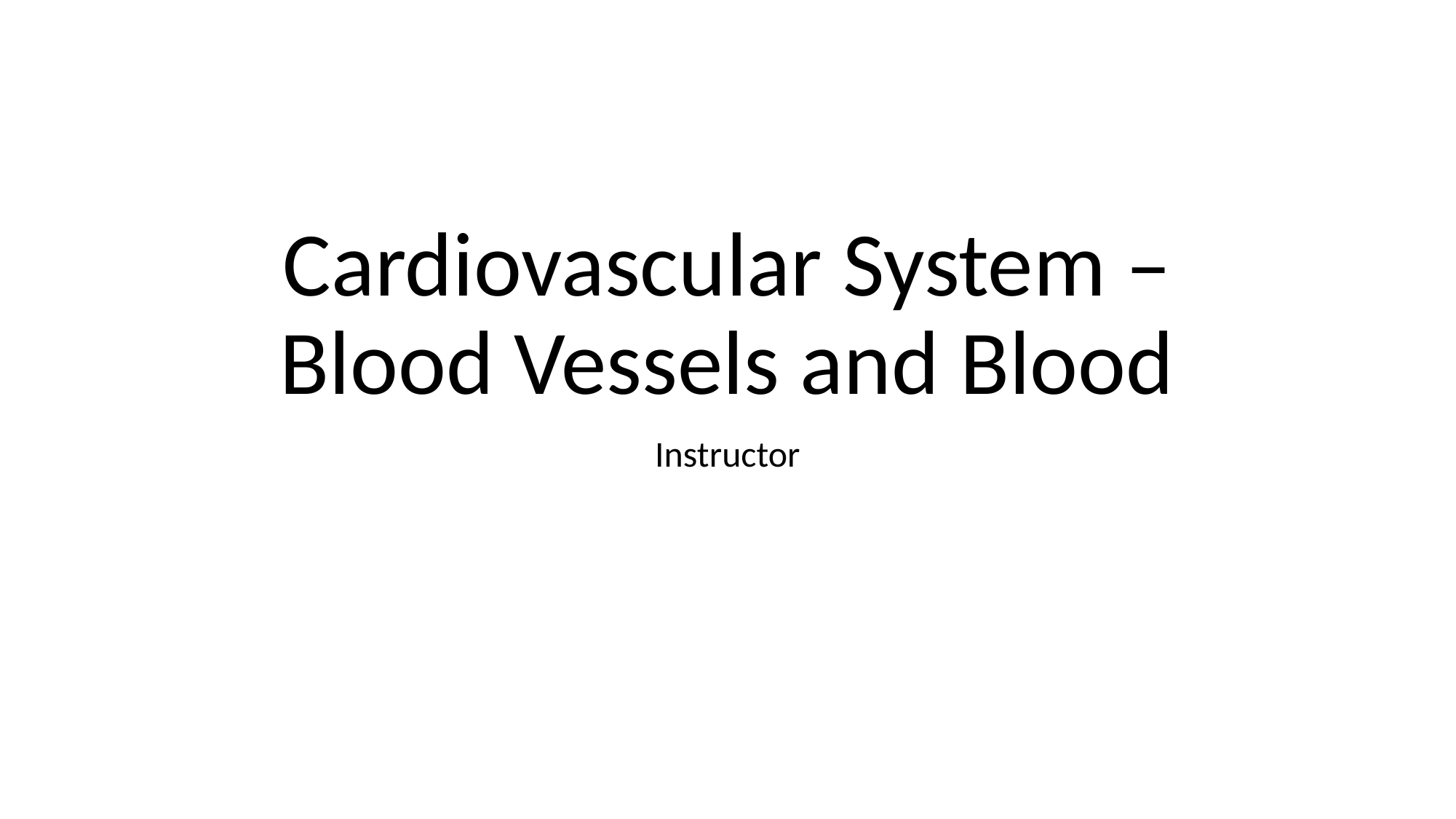

# Cardiovascular System – Blood Vessels and Blood
Instructor